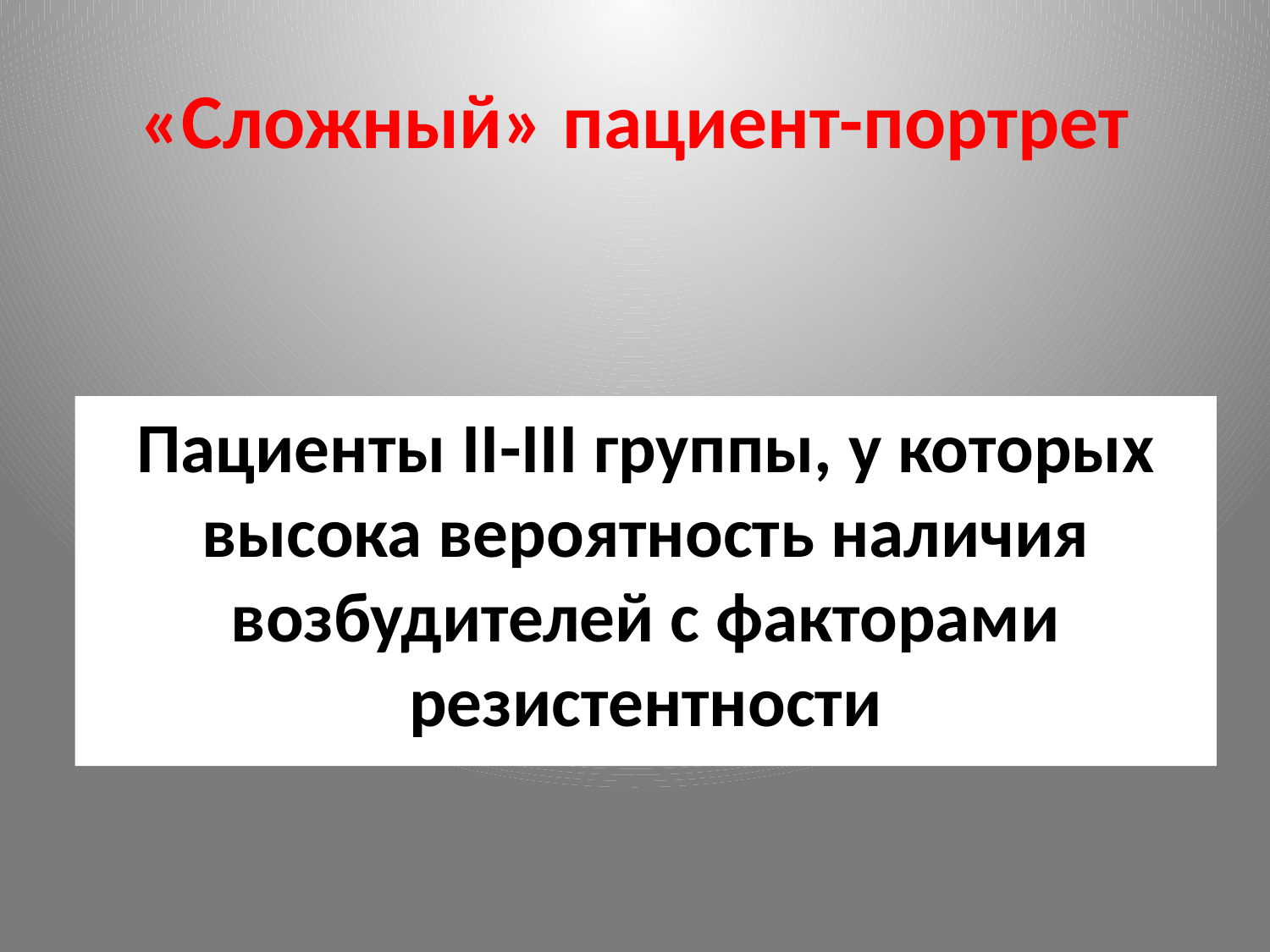

# «Сложный» пациент-портрет
Пациенты II-III группы, у которых высока вероятность наличия возбудителей с факторами резистентности